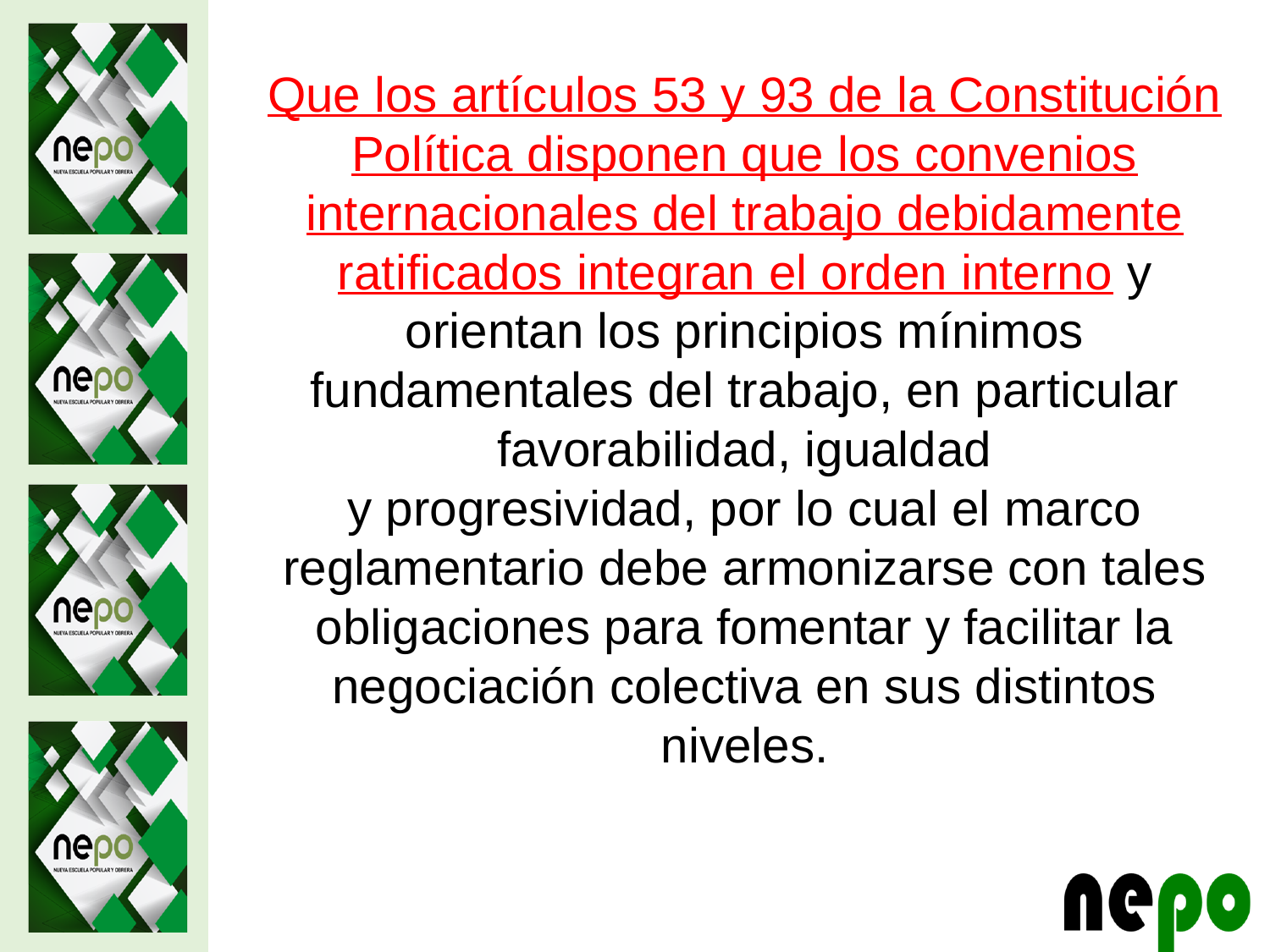

Que los artículos 53 y 93 de la Constitución Política disponen que los convenios internacionales del trabajo debidamente ratificados integran el orden interno y orientan los principios mínimos fundamentales del trabajo, en particular favorabilidad, igualdad
y progresividad, por lo cual el marco reglamentario debe armonizarse con tales obligaciones para fomentar y facilitar la negociación colectiva en sus distintos niveles.